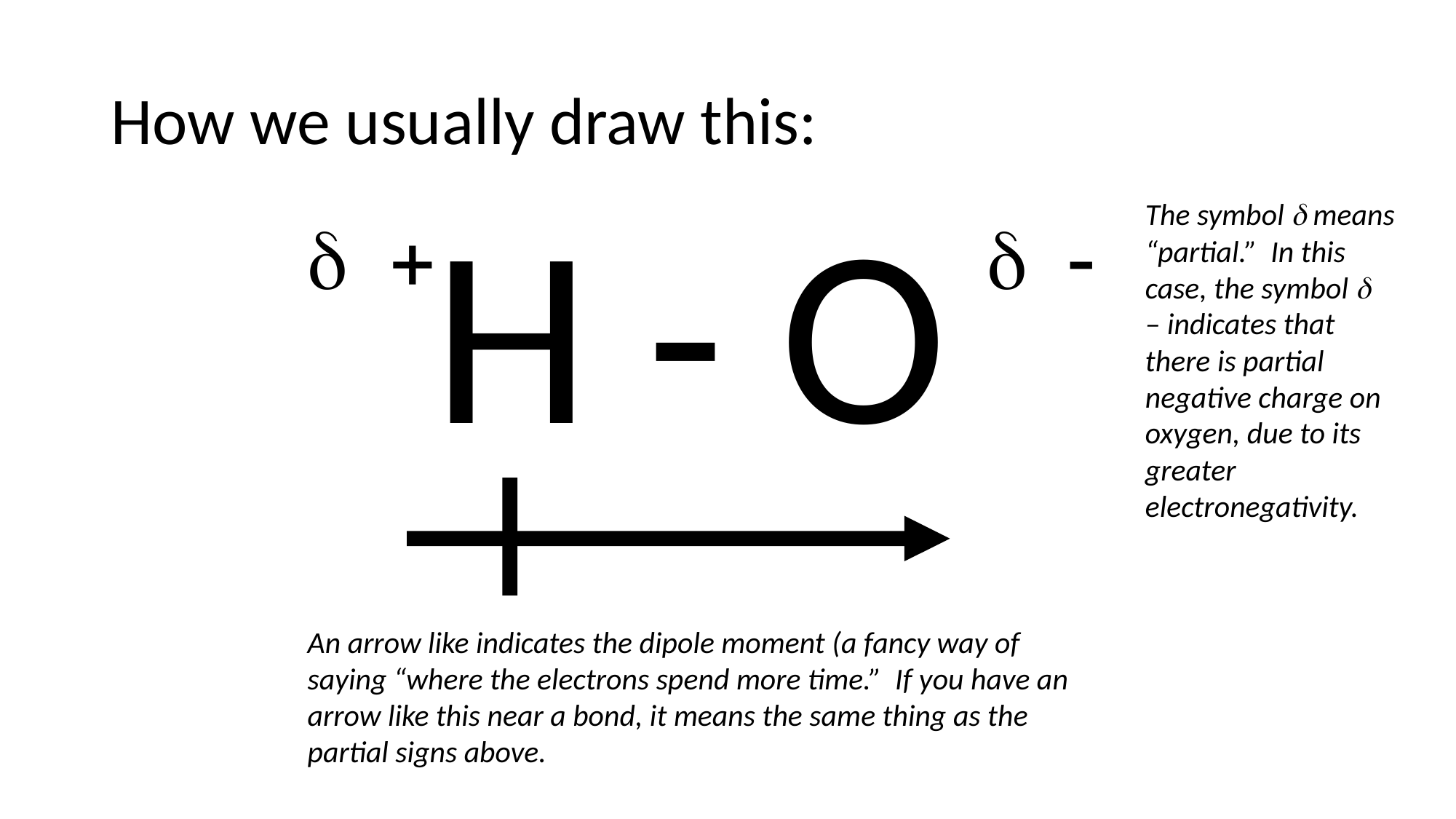

# How we usually draw this:
H - O
The symbol δ means “partial.”  In this case, the symbol δ – indicates that there is partial negative charge on oxygen, due to its greater electronegativity.
δ −
δ +
An arrow like indicates the dipole moment (a fancy way of saying “where the electrons spend more time.”  If you have an arrow like this near a bond, it means the same thing as the partial signs above.